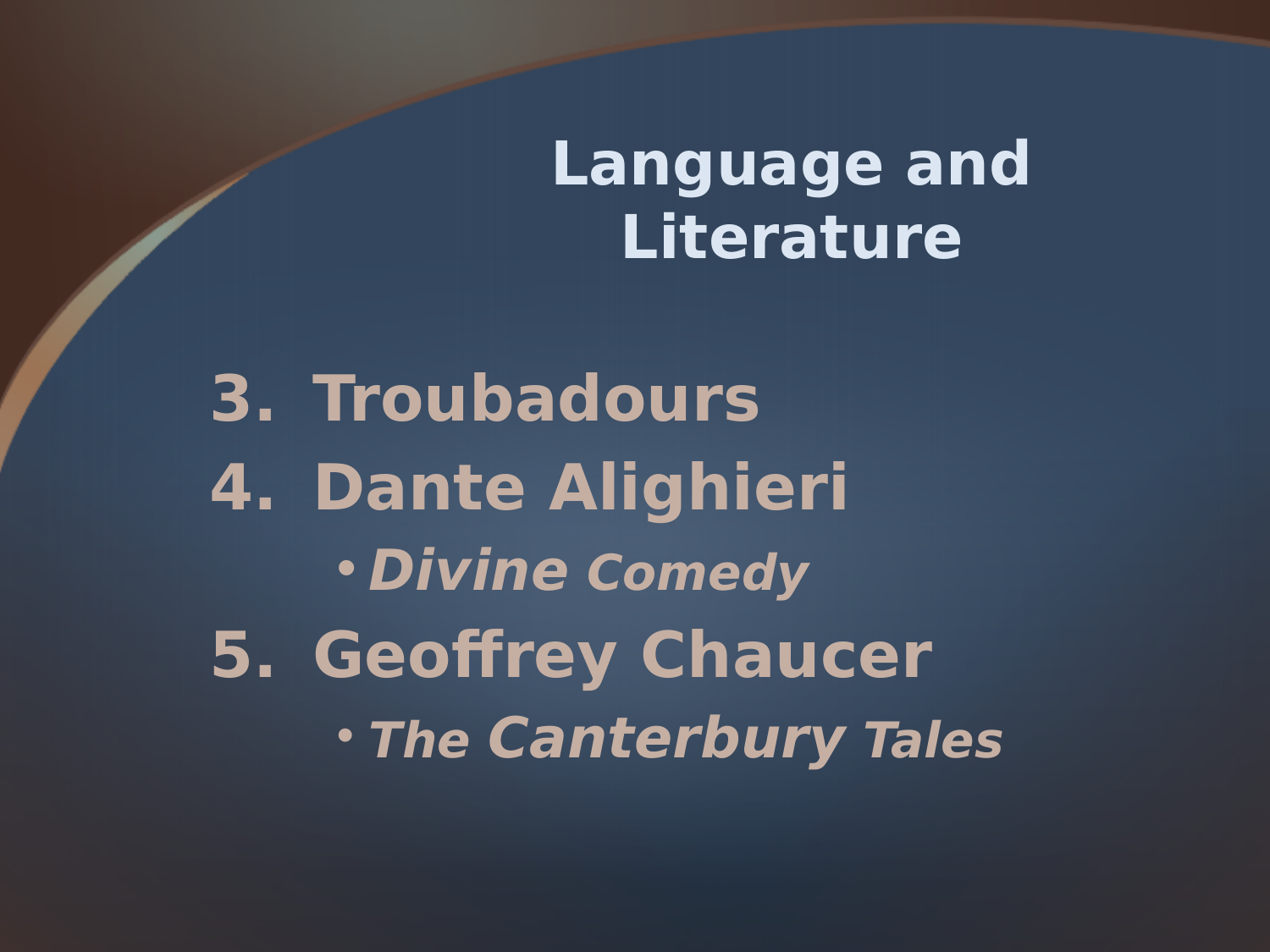

# Language and Literature
Troubadours
Dante Alighieri
Divine Comedy
Geoffrey Chaucer
The Canterbury Tales